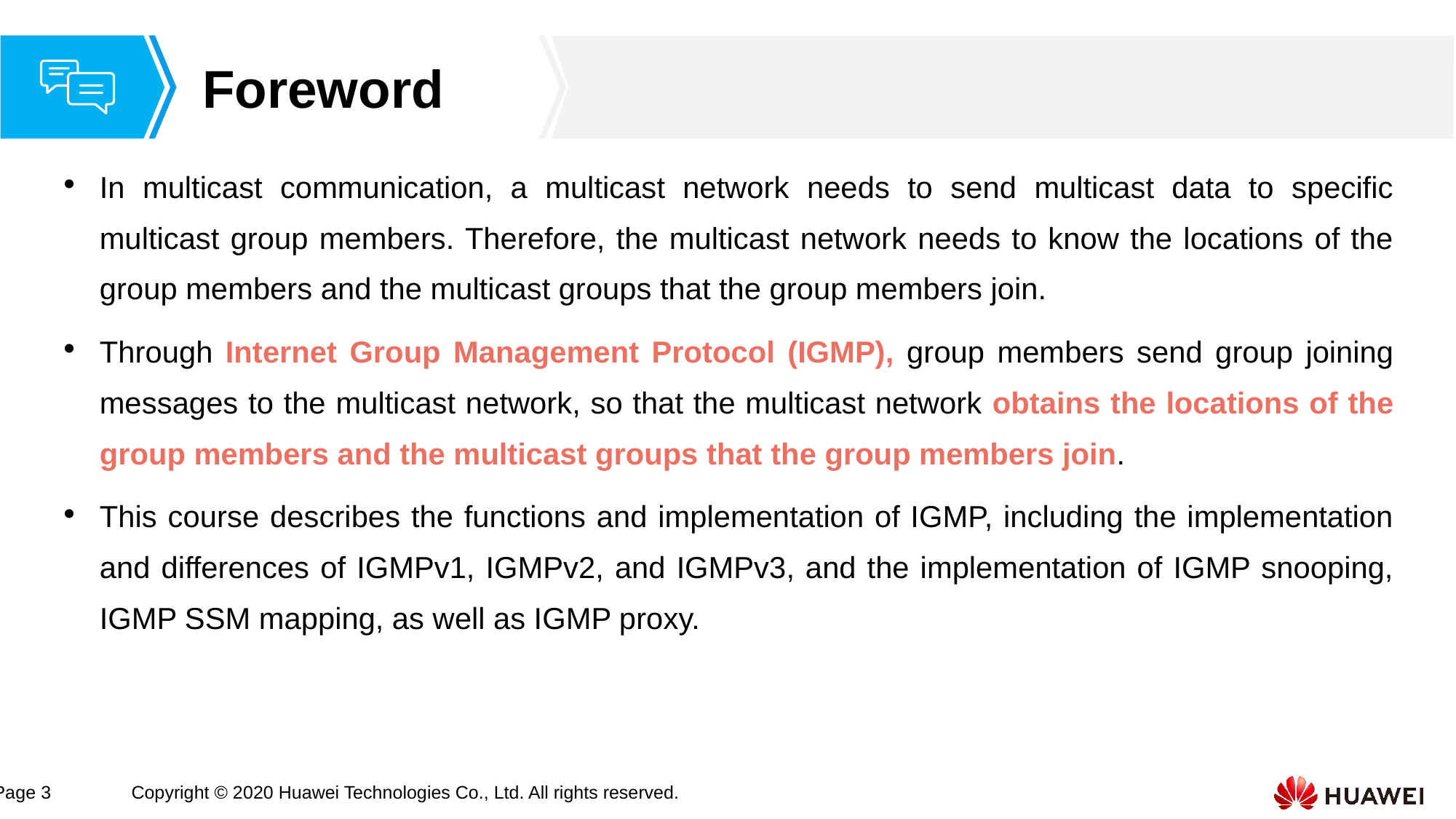

In multicast communication, a multicast network needs to send multicast data to specific multicast group members. Therefore, the multicast network needs to know the locations of the group members and the multicast groups that the group members join.
Through Internet Group Management Protocol (IGMP), group members send group joining messages to the multicast network, so that the multicast network obtains the locations of the group members and the multicast groups that the group members join.
This course describes the functions and implementation of IGMP, including the implementation and differences of IGMPv1, IGMPv2, and IGMPv3, and the implementation of IGMP snooping, IGMP SSM mapping, as well as IGMP proxy.